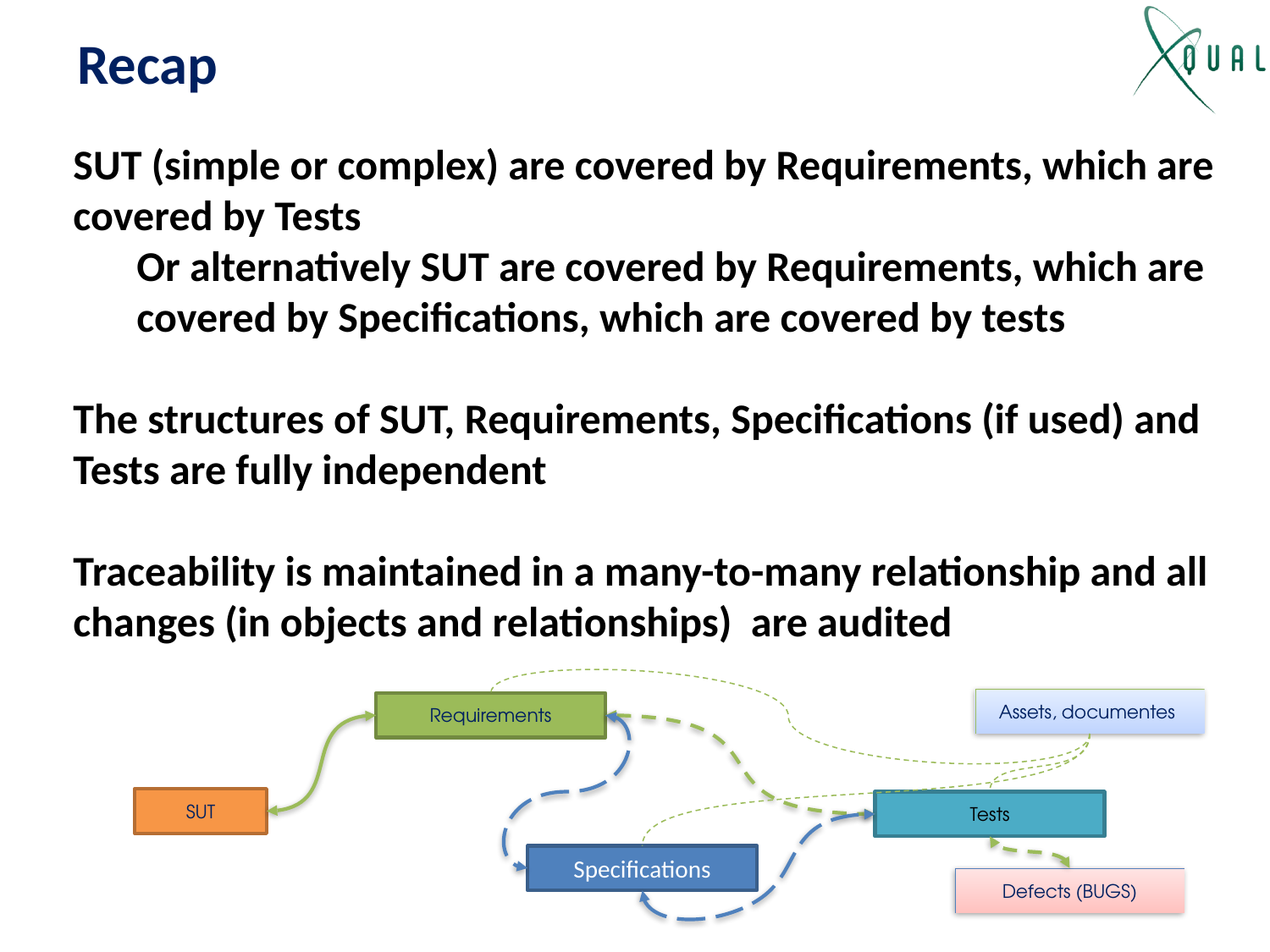

Recap
SUT (simple or complex) are covered by Requirements, which are covered by Tests
Or alternatively SUT are covered by Requirements, which are covered by Specifications, which are covered by tests

The structures of SUT, Requirements, Specifications (if used) and Tests are fully independent

Traceability is maintained in a many-to-many relationship and all changes (in objects and relationships)  are audited
Assets, documentes
Requirements
SUT
Tests
Specifications
Defects (BUGS)